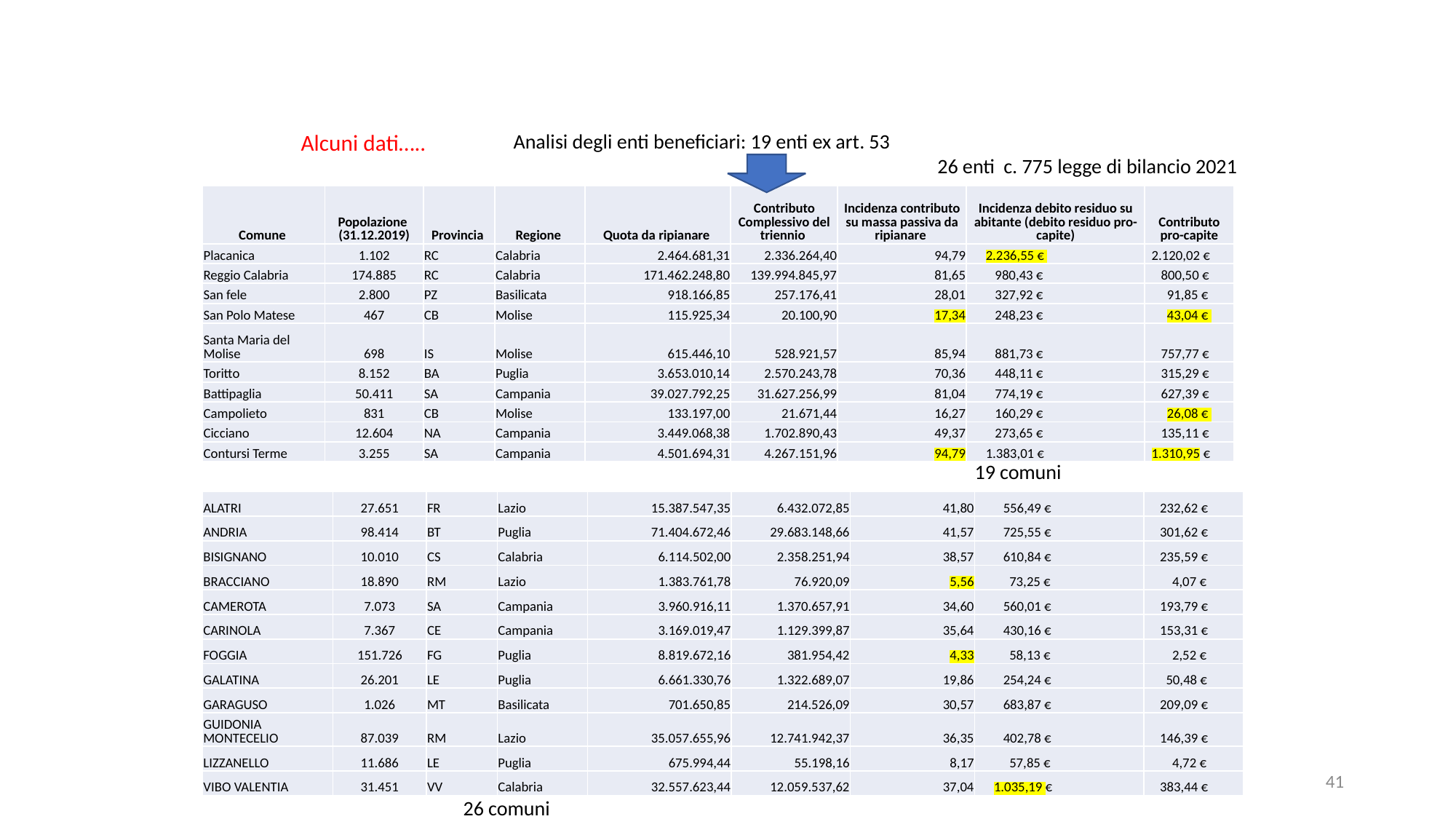

Analisi degli enti beneficiari: 19 enti ex art. 53
26 enti  c. 775 legge di bilancio 2021

Alcuni dati…..

| Comune | Popolazione (31.12.2019) | Provincia | Regione | Quota da ripianare | Contributo Complessivo del triennio | Incidenza contributo su massa passiva da ripianare | Incidenza debito residuo su abitante (debito residuo pro-capite) | Contributo pro-capite |
| --- | --- | --- | --- | --- | --- | --- | --- | --- |
| Placanica | 1.102 | RC | Calabria | 2.464.681,31 | 2.336.264,40 | 94,79 | 2.236,55 € | 2.120,02 € |
| Reggio Calabria | 174.885 | RC | Calabria | 171.462.248,80 | 139.994.845,97 | 81,65 | 980,43 € | 800,50 € |
| San fele | 2.800 | PZ | Basilicata | 918.166,85 | 257.176,41 | 28,01 | 327,92 € | 91,85 € |
| San Polo Matese | 467 | CB | Molise | 115.925,34 | 20.100,90 | 17,34 | 248,23 € | 43,04 € |
| Santa Maria del Molise | 698 | IS | Molise | 615.446,10 | 528.921,57 | 85,94 | 881,73 € | 757,77 € |
| Toritto | 8.152 | BA | Puglia | 3.653.010,14 | 2.570.243,78 | 70,36 | 448,11 € | 315,29 € |
| Battipaglia | 50.411 | SA | Campania | 39.027.792,25 | 31.627.256,99 | 81,04 | 774,19 € | 627,39 € |
| Campolieto | 831 | CB | Molise | 133.197,00 | 21.671,44 | 16,27 | 160,29 € | 26,08 € |
| Cicciano | 12.604 | NA | Campania | 3.449.068,38 | 1.702.890,43 | 49,37 | 273,65 € | 135,11 € |
| Contursi Terme | 3.255 | SA | Campania | 4.501.694,31 | 4.267.151,96 | 94,79 | 1.383,01 € | 1.310,95 € |
19 comuni
| ALATRI | 27.651 | FR | Lazio | 15.387.547,35 | 6.432.072,85 | 41,80 | 556,49 € | 232,62 € |
| --- | --- | --- | --- | --- | --- | --- | --- | --- |
| ANDRIA | 98.414 | BT | Puglia | 71.404.672,46 | 29.683.148,66 | 41,57 | 725,55 € | 301,62 € |
| BISIGNANO | 10.010 | CS | Calabria | 6.114.502,00 | 2.358.251,94 | 38,57 | 610,84 € | 235,59 € |
| BRACCIANO | 18.890 | RM | Lazio | 1.383.761,78 | 76.920,09 | 5,56 | 73,25 € | 4,07 € |
| CAMEROTA | 7.073 | SA | Campania | 3.960.916,11 | 1.370.657,91 | 34,60 | 560,01 € | 193,79 € |
| CARINOLA | 7.367 | CE | Campania | 3.169.019,47 | 1.129.399,87 | 35,64 | 430,16 € | 153,31 € |
| FOGGIA | 151.726 | FG | Puglia | 8.819.672,16 | 381.954,42 | 4,33 | 58,13 € | 2,52 € |
| GALATINA | 26.201 | LE | Puglia | 6.661.330,76 | 1.322.689,07 | 19,86 | 254,24 € | 50,48 € |
| GARAGUSO | 1.026 | MT | Basilicata | 701.650,85 | 214.526,09 | 30,57 | 683,87 € | 209,09 € |
| GUIDONIA MONTECELIO | 87.039 | RM | Lazio | 35.057.655,96 | 12.741.942,37 | 36,35 | 402,78 € | 146,39 € |
| LIZZANELLO | 11.686 | LE | Puglia | 675.994,44 | 55.198,16 | 8,17 | 57,85 € | 4,72 € |
| VIBO VALENTIA | 31.451 | VV | Calabria | 32.557.623,44 | 12.059.537,62 | 37,04 | 1.035,19 € | 383,44 € |
41
26 comuni